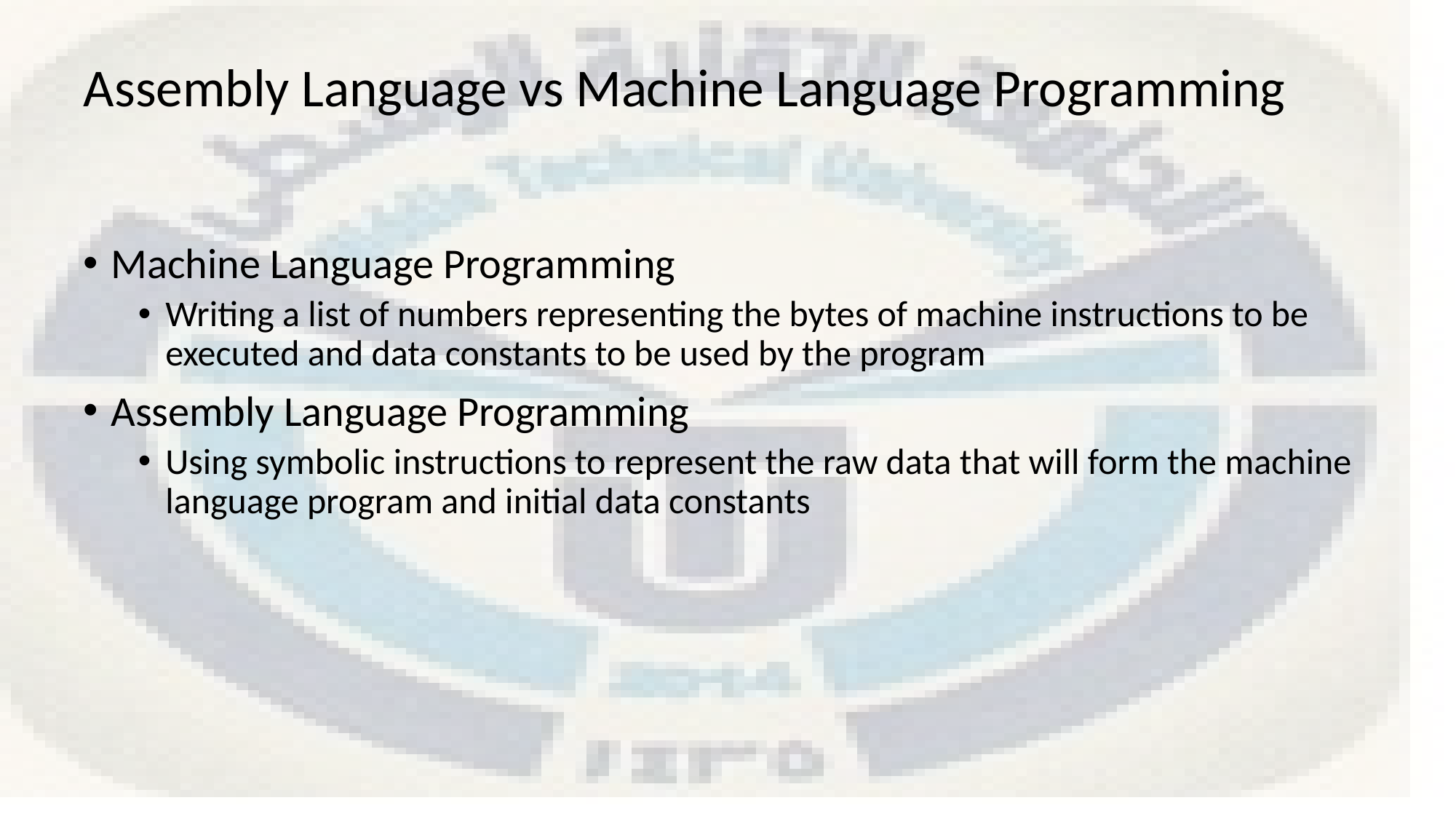

# Assembly Language vs Machine Language Programming
Machine Language Programming
Writing a list of numbers representing the bytes of machine instructions to be executed and data constants to be used by the program
Assembly Language Programming
Using symbolic instructions to represent the raw data that will form the machine language program and initial data constants